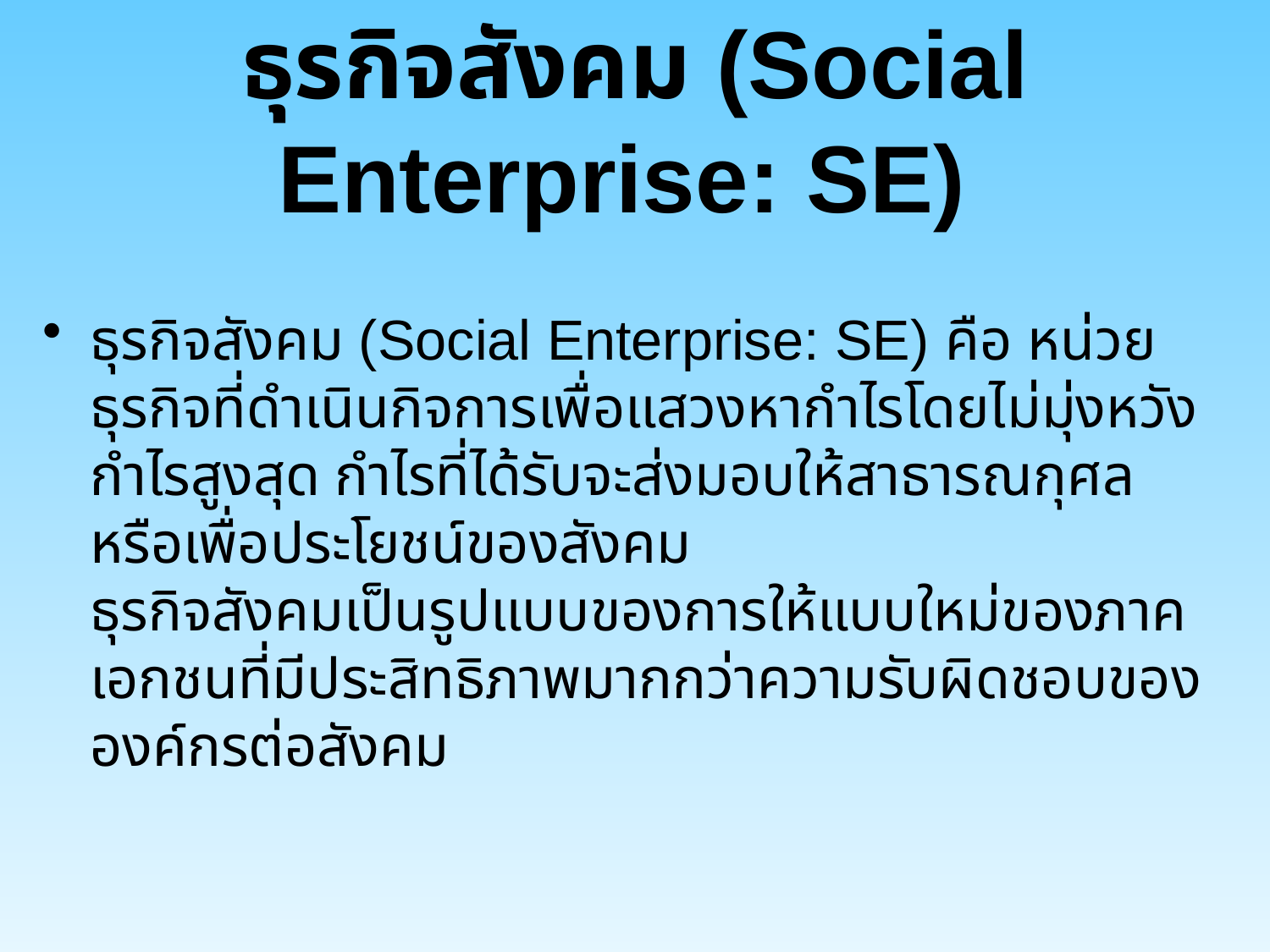

# ธุรกิจสังคม (Social Enterprise: SE)
ธุรกิจสังคม (Social Enterprise: SE) คือ หน่วยธุรกิจที่ดำเนินกิจการเพื่อแสวงหากำไรโดยไม่มุ่งหวังกำไรสูงสุด กำไรที่ได้รับจะส่งมอบให้สาธารณกุศลหรือเพื่อประโยชน์ของสังคม
ธุรกิจสังคมเป็นรูปแบบของการให้แบบใหม่ของภาคเอกชนที่มีประสิทธิภาพมากกว่าความรับผิดชอบขององค์กรต่อสังคม